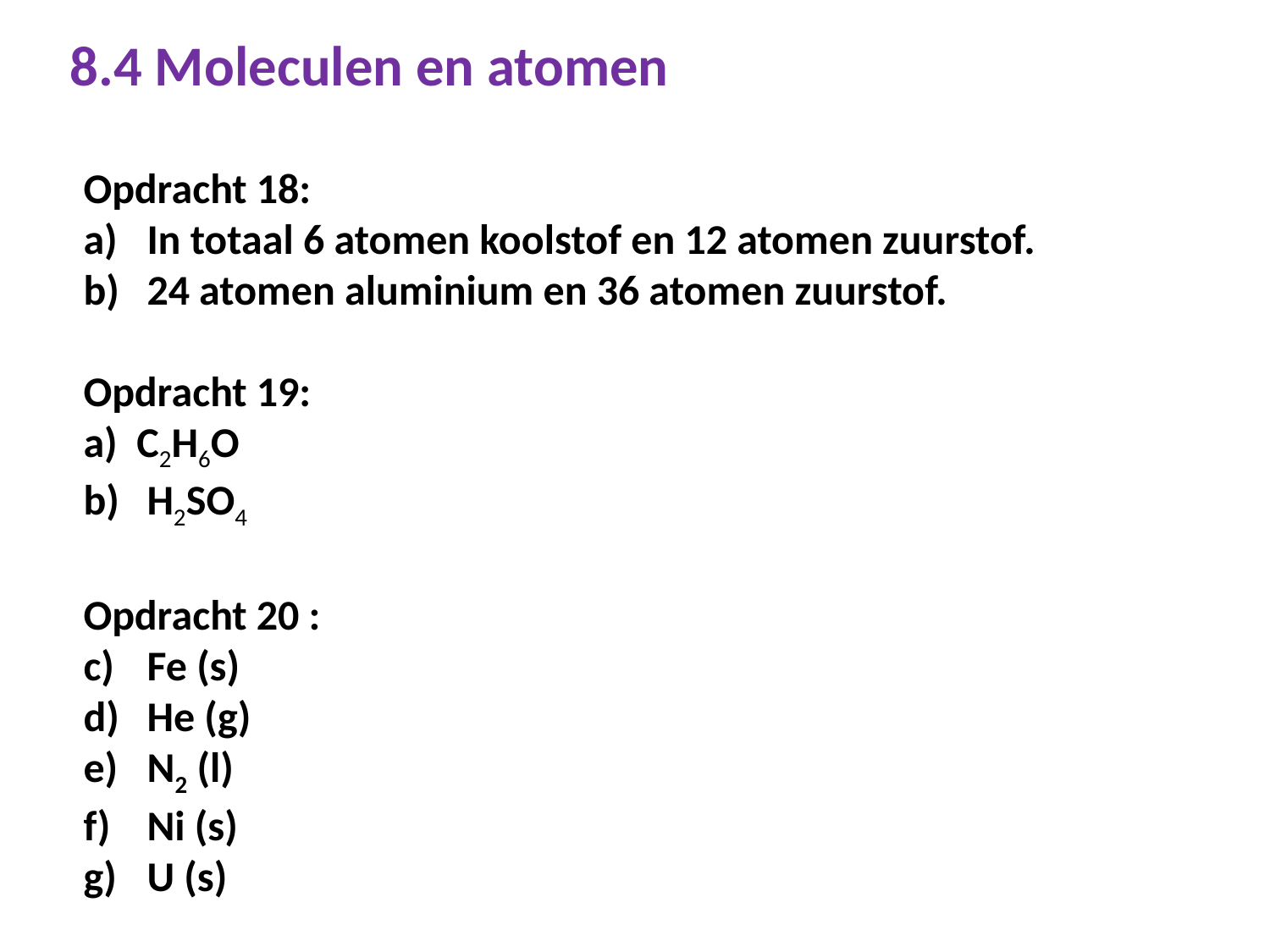

# 8.4 Moleculen en atomen
Opdracht 18:
In totaal 6 atomen koolstof en 12 atomen zuurstof.
24 atomen aluminium en 36 atomen zuurstof.

Opdracht 19:
a)  C2H6O
H2SO4

Opdracht 20 :
Fe (s)
He (g)
N2 (l)
Ni (s)
U (s)